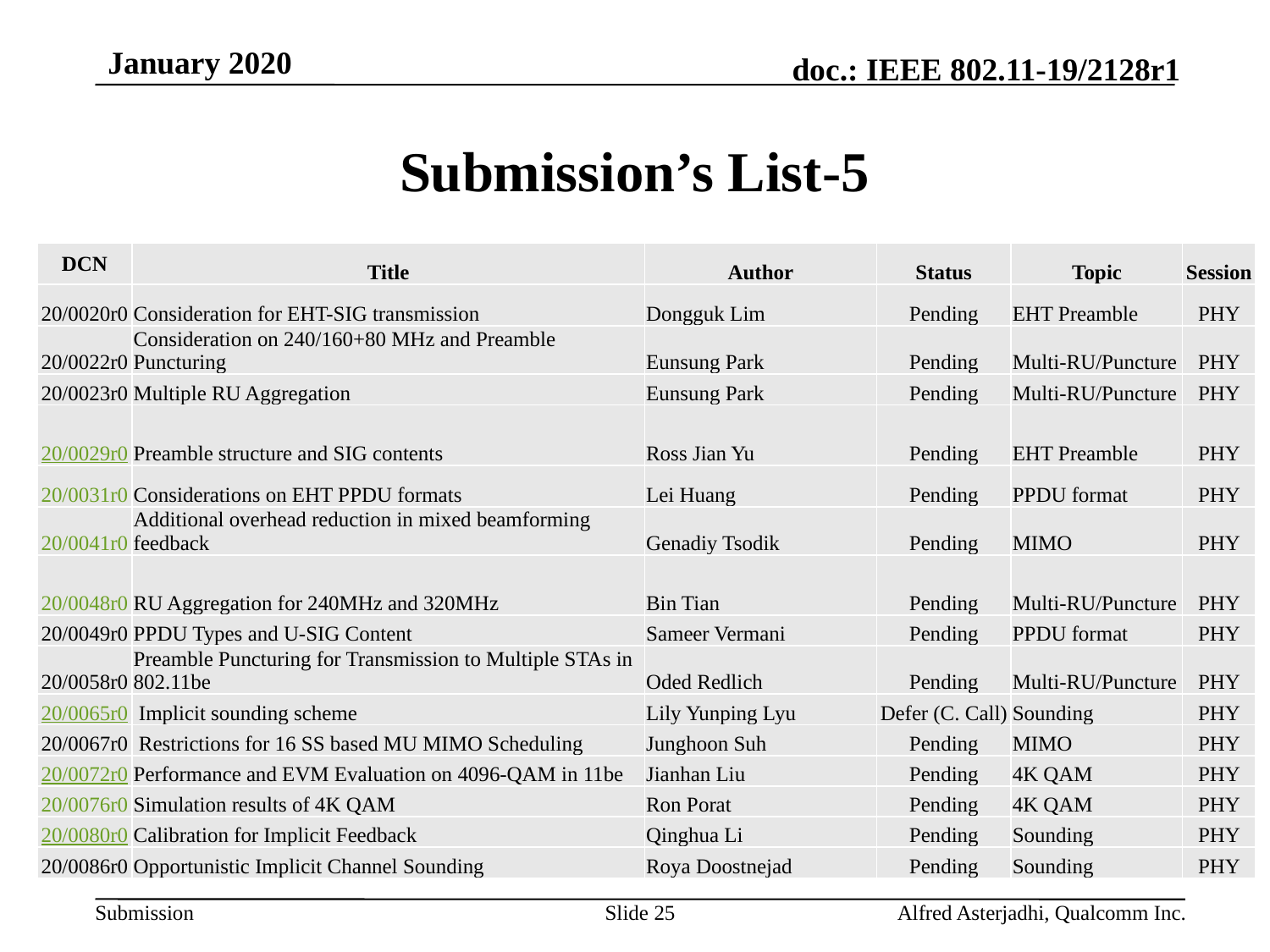

January 2020
# Submission’s List-5
| DCN | Title | Author | Status | Topic | Session |
| --- | --- | --- | --- | --- | --- |
| 20/0020r0 | Consideration for EHT-SIG transmission | Dongguk Lim | Pending | EHT Preamble | PHY |
| 20/0022r0 | Consideration on 240/160+80 MHz and Preamble Puncturing | Eunsung Park | Pending | Multi-RU/Puncture | PHY |
| 20/0023r0 | Multiple RU Aggregation | Eunsung Park | Pending | Multi-RU/Puncture | PHY |
| 20/0029r0 | Preamble structure and SIG contents | Ross Jian Yu | Pending | EHT Preamble | PHY |
| 20/0031r0 | Considerations on EHT PPDU formats | Lei Huang | Pending | PPDU format | PHY |
| 20/0041r0 | Additional overhead reduction in mixed beamforming feedback | Genadiy Tsodik | Pending | MIMO | PHY |
| 20/0048r0 | RU Aggregation for 240MHz and 320MHz | Bin Tian | Pending | Multi-RU/Puncture | PHY |
| 20/0049r0 | PPDU Types and U-SIG Content | Sameer Vermani | Pending | PPDU format | PHY |
| 20/0058r0 | Preamble Puncturing for Transmission to Multiple STAs in 802.11be | Oded Redlich | Pending | Multi-RU/Puncture | PHY |
| 20/0065r0 | Implicit sounding scheme | Lily Yunping Lyu | Defer (C. Call) | Sounding | PHY |
| 20/0067r0 | Restrictions for 16 SS based MU MIMO Scheduling | Junghoon Suh | Pending | MIMO | PHY |
| 20/0072r0 | Performance and EVM Evaluation on 4096-QAM in 11be | Jianhan Liu | Pending | 4K QAM | PHY |
| 20/0076r0 | Simulation results of 4K QAM | Ron Porat | Pending | 4K QAM | PHY |
| 20/0080r0 | Calibration for Implicit Feedback | Qinghua Li | Pending | Sounding | PHY |
| 20/0086r0 | Opportunistic Implicit Channel Sounding | Roya Doostnejad | Pending | Sounding | PHY |
Slide 25
Alfred Asterjadhi, Qualcomm Inc.